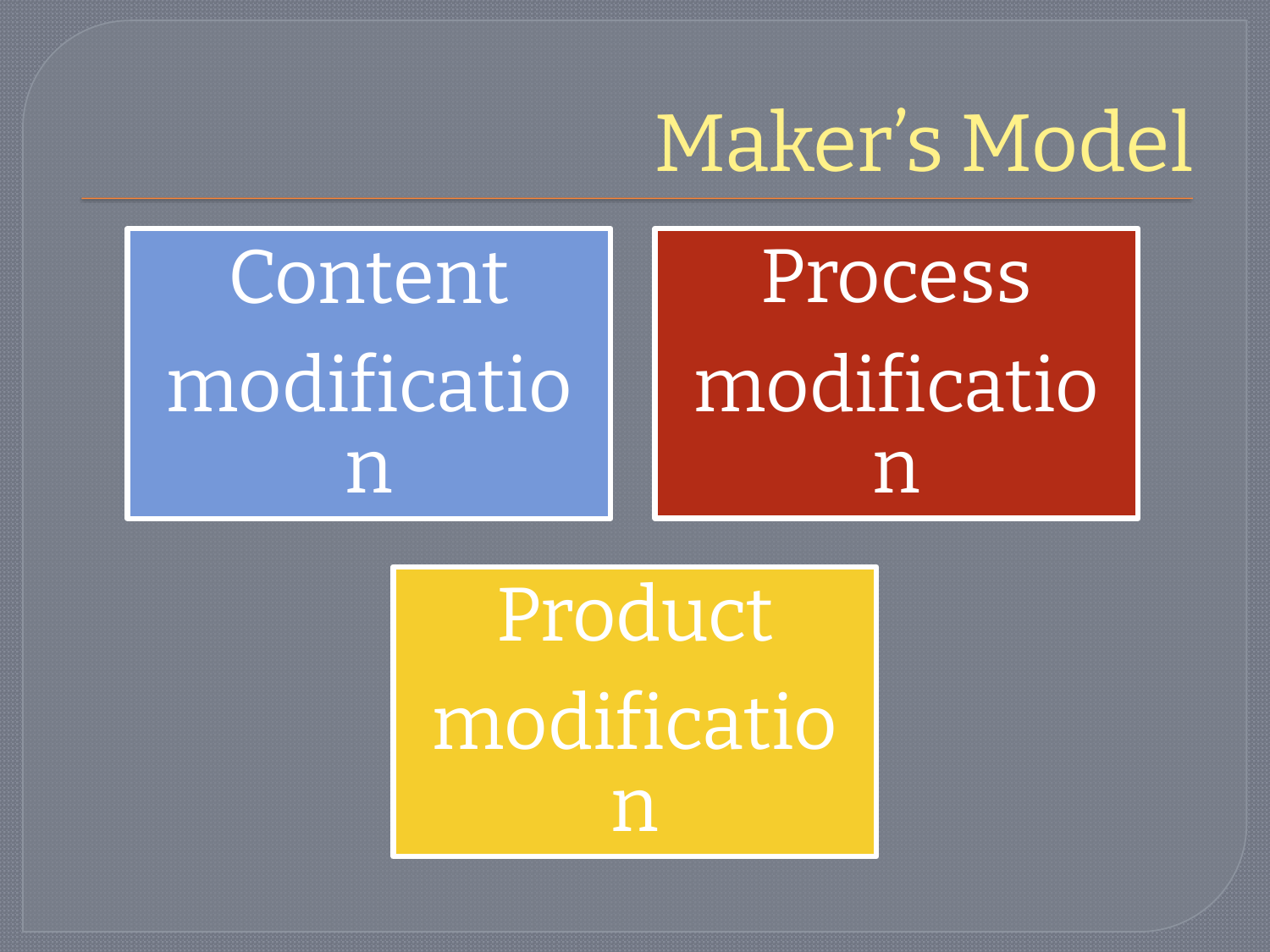

# Maker’s Model
Content
modification
Process
modification
Product
modification